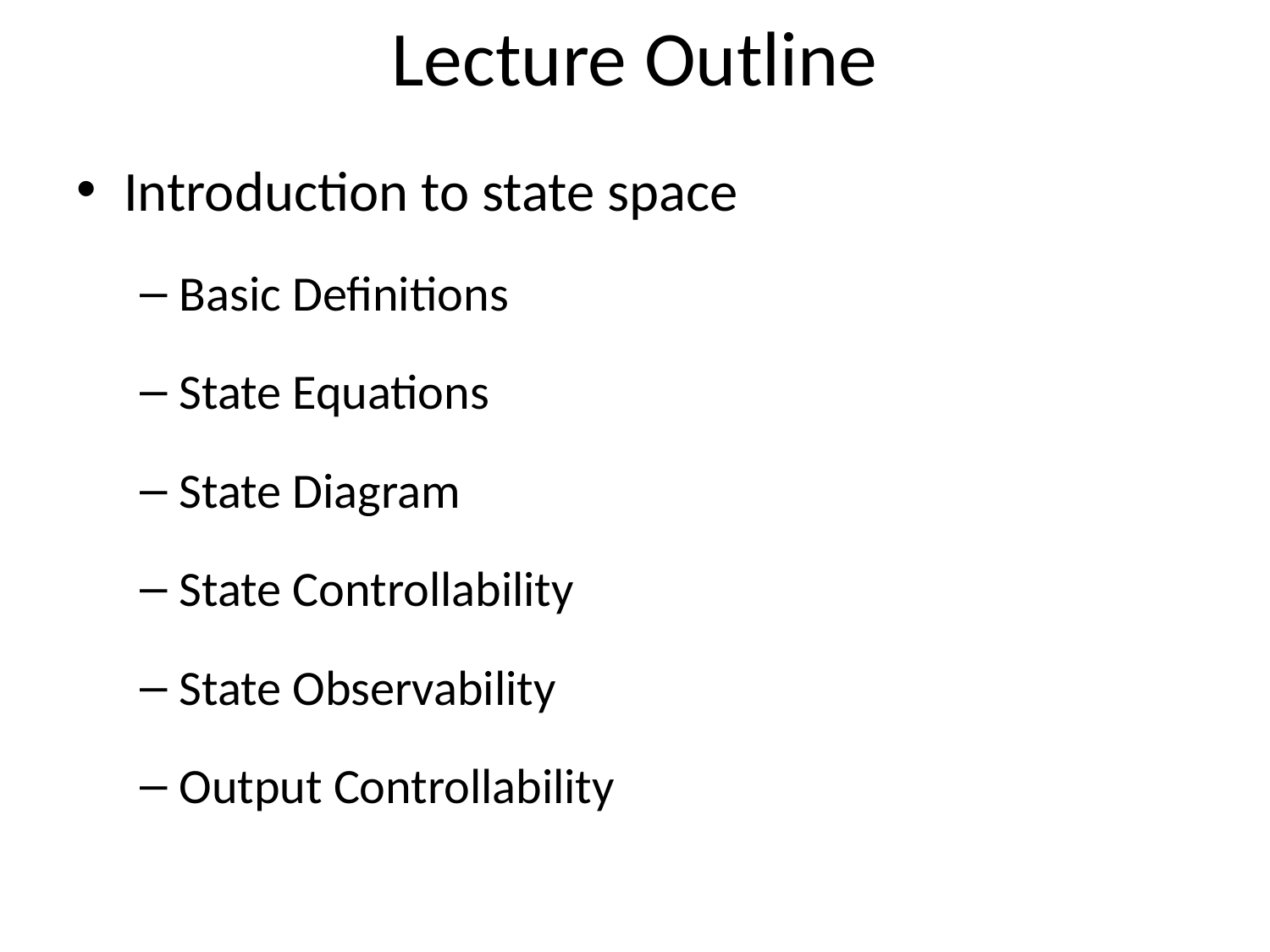

# Lecture Outline
Introduction to state space
Basic Definitions
State Equations
State Diagram
State Controllability
State Observability
Output Controllability